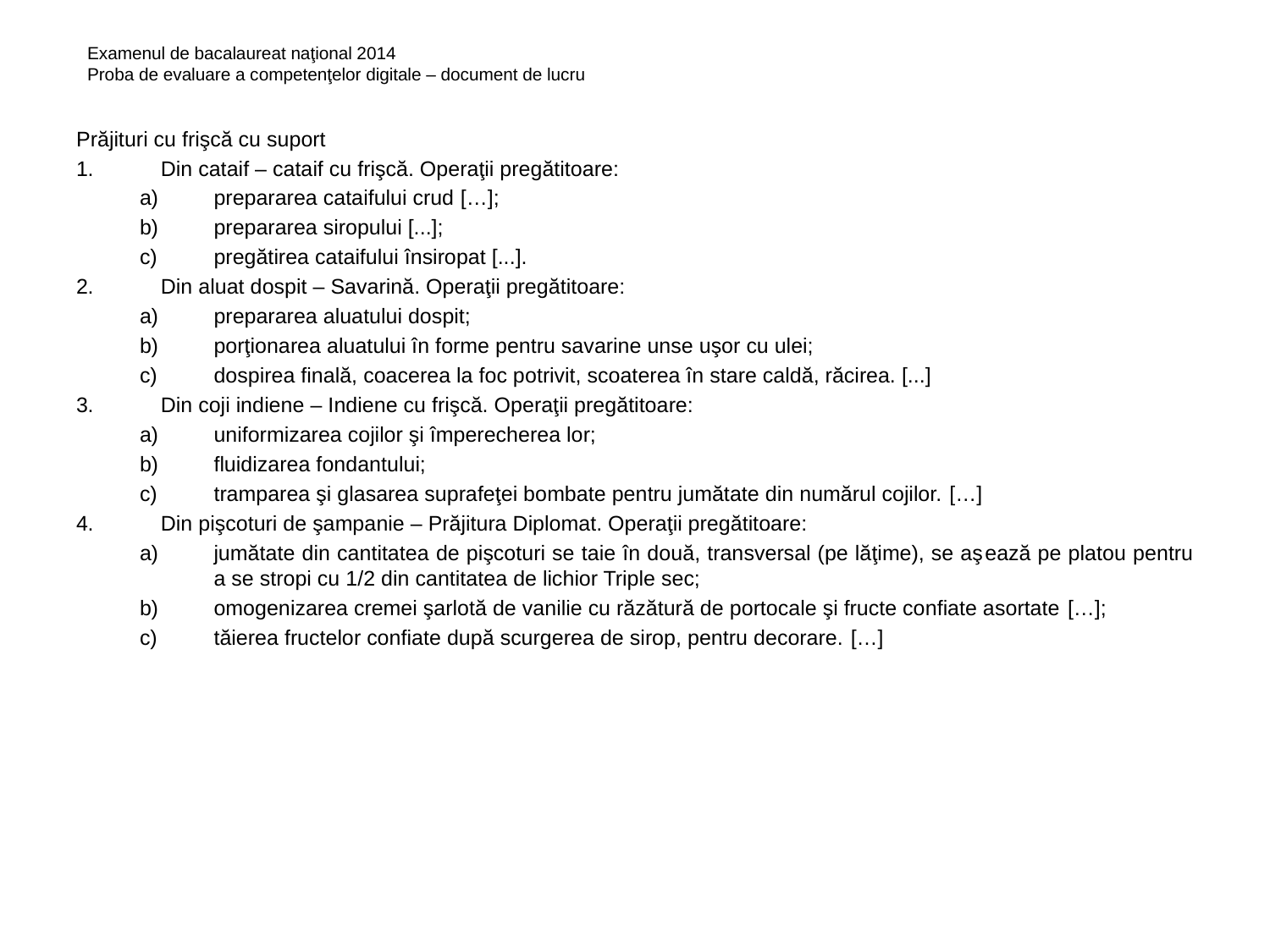

Examenul de bacalaureat naţional 2014
Proba de evaluare a competenţelor digitale – document de lucru
Prăjituri cu frişcă cu suport
Din cataif – cataif cu frişcă. Operaţii pregătitoare:
prepararea cataifului crud […];
prepararea siropului [...];
pregătirea cataifului însiropat [...].
Din aluat dospit – Savarină. Operaţii pregătitoare:
prepararea aluatului dospit;
porţionarea aluatului în forme pentru savarine unse uşor cu ulei;
dospirea finală, coacerea la foc potrivit, scoaterea în stare caldă, răcirea. [...]
Din coji indiene – Indiene cu frişcă. Operaţii pregătitoare:
uniformizarea cojilor şi împerecherea lor;
fluidizarea fondantului;
tramparea şi glasarea suprafeţei bombate pentru jumătate din numărul cojilor. […]
Din pişcoturi de şampanie – Prăjitura Diplomat. Operaţii pregătitoare:
jumătate din cantitatea de pişcoturi se taie în două, transversal (pe lăţime), se aşează pe platou pentru a se stropi cu 1/2 din cantitatea de lichior Triple sec;
omogenizarea cremei şarlotă de vanilie cu răzătură de portocale şi fructe confiate asortate […];
tăierea fructelor confiate după scurgerea de sirop, pentru decorare. […]